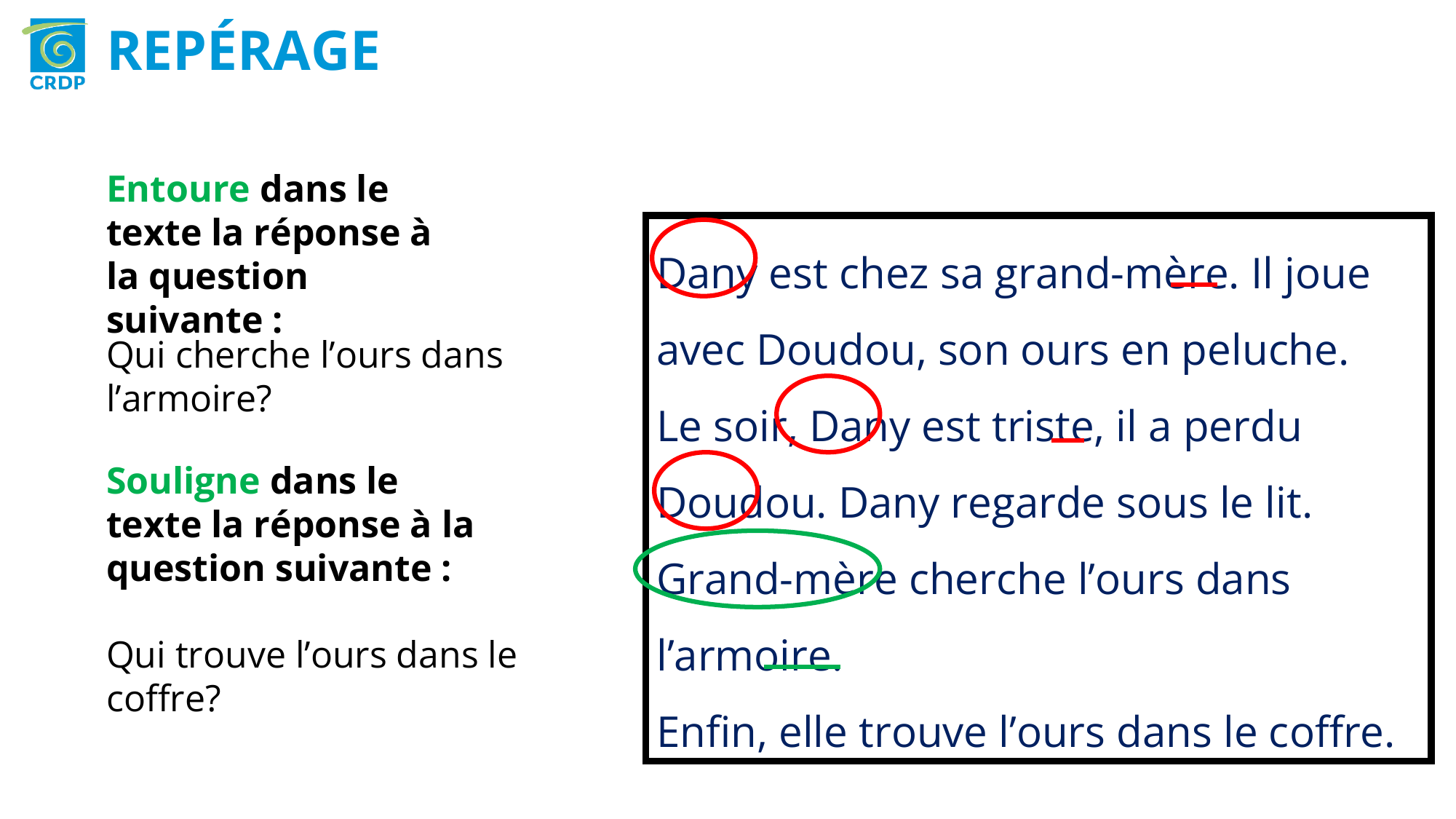

REPÉRAGE
Entoure dans le texte la réponse à la question suivante :
Dany est chez sa grand-mère. Il joue avec Doudou, son ours en peluche.
Le soir, Dany est triste, il a perdu Doudou. Dany regarde sous le lit.
Grand-mère cherche l’ours dans l’armoire.
Enfin, elle trouve l’ours dans le coffre.

Qui cherche l’ours dans l’armoire?
Souligne dans le texte la réponse à la question suivante :

Qui trouve l’ours dans le coffre?